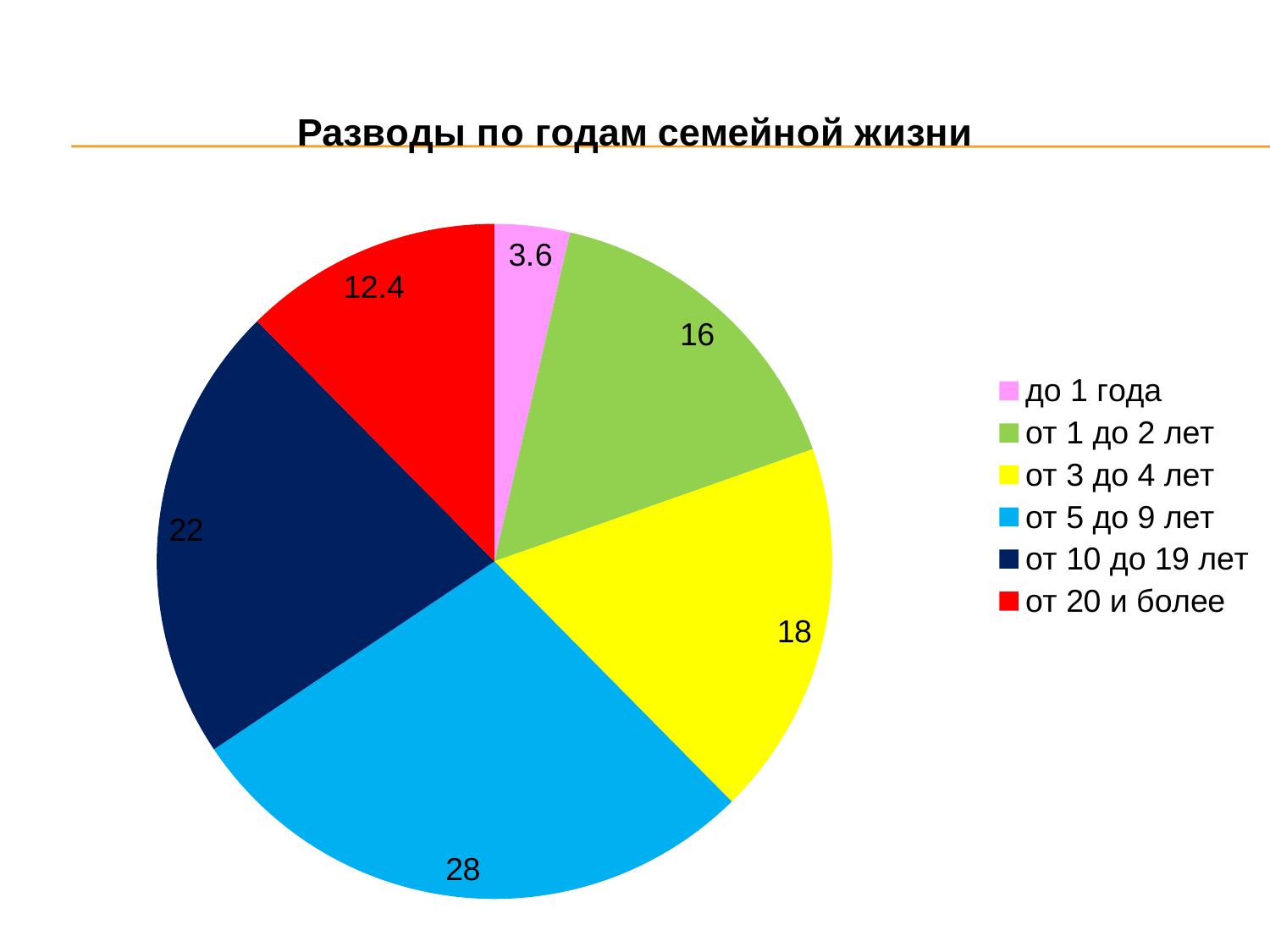

### Chart:

| Category | Разводы по годам семейной жизни |
|---|---|
| до 1 года | 3.6 |
| от 1 до 2 лет | 16.0 |
| от 3 до 4 лет | 18.0 |
| от 5 до 9 лет | 28.0 |
| от 10 до 19 лет | 22.0 |
| от 20 и более | 12.4 |